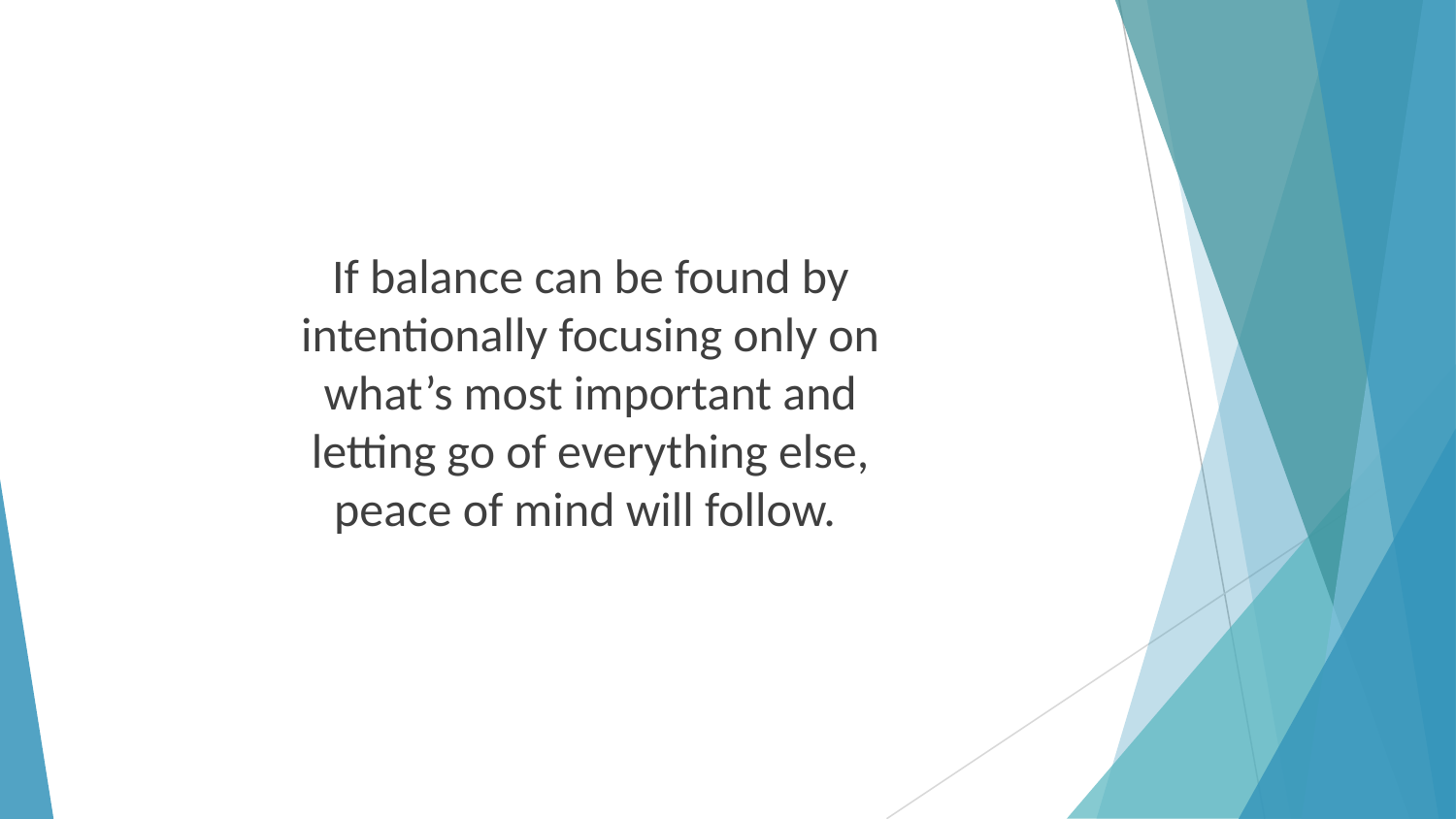

If balance can be found by intentionally focusing only on what’s most important and letting go of everything else, peace of mind will follow.